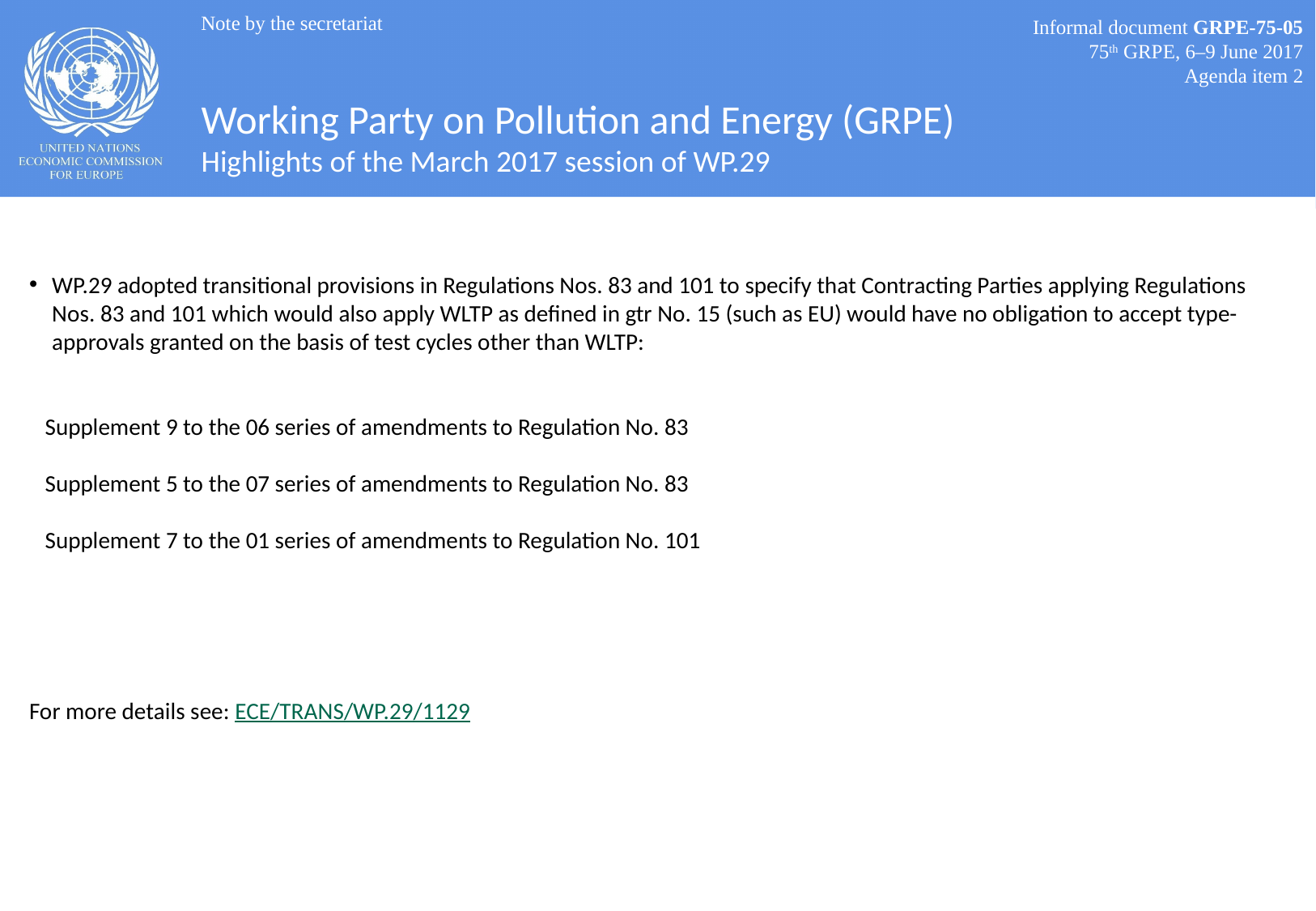

Note by the secretariat
Informal document GRPE-75-05
75th GRPE, 6–9 June 2017
Agenda item 2
# Working Party on Pollution and Energy (GRPE) Highlights of the March 2017 session of WP.29

WP.29 adopted transitional provisions in Regulations Nos. 83 and 101 to specify that Contracting Parties applying Regulations Nos. 83 and 101 which would also apply WLTP as defined in gtr No. 15 (such as EU) would have no obligation to accept type-approvals granted on the basis of test cycles other than WLTP:

   Supplement 9 to the 06 series of amendments to Regulation No. 83

   Supplement 5 to the 07 series of amendments to Regulation No. 83

   Supplement 7 to the 01 series of amendments to Regulation No. 101

For more details see: ECE/TRANS/WP.29/1129